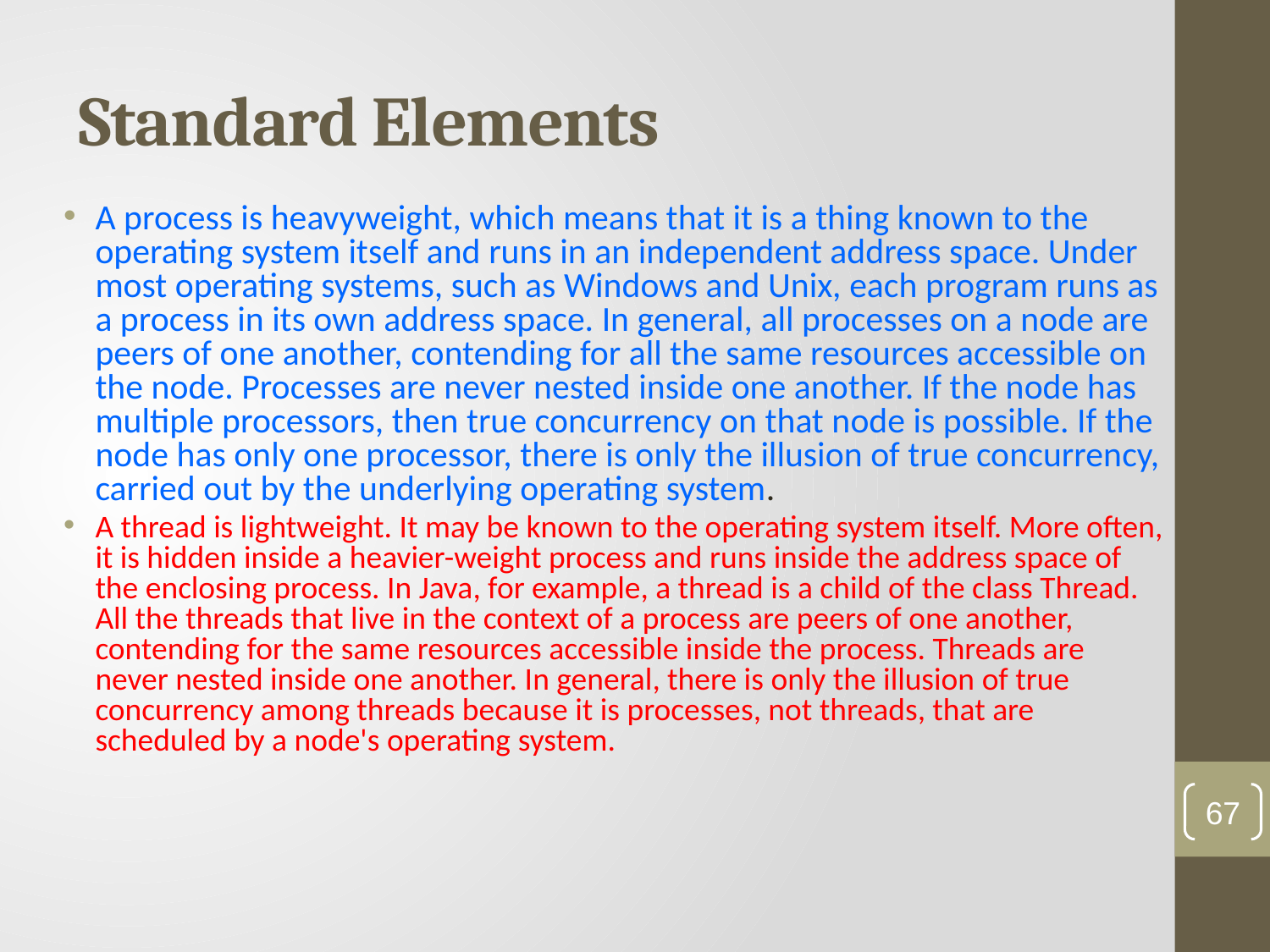

# Standard Elements
A process is heavyweight, which means that it is a thing known to the operating system itself and runs in an independent address space. Under most operating systems, such as Windows and Unix, each program runs as a process in its own address space. In general, all processes on a node are peers of one another, contending for all the same resources accessible on the node. Processes are never nested inside one another. If the node has multiple processors, then true concurrency on that node is possible. If the node has only one processor, there is only the illusion of true concurrency, carried out by the underlying operating system.
A thread is lightweight. It may be known to the operating system itself. More often, it is hidden inside a heavier-weight process and runs inside the address space of the enclosing process. In Java, for example, a thread is a child of the class Thread. All the threads that live in the context of a process are peers of one another, contending for the same resources accessible inside the process. Threads are never nested inside one another. In general, there is only the illusion of true concurrency among threads because it is processes, not threads, that are scheduled by a node's operating system.

67